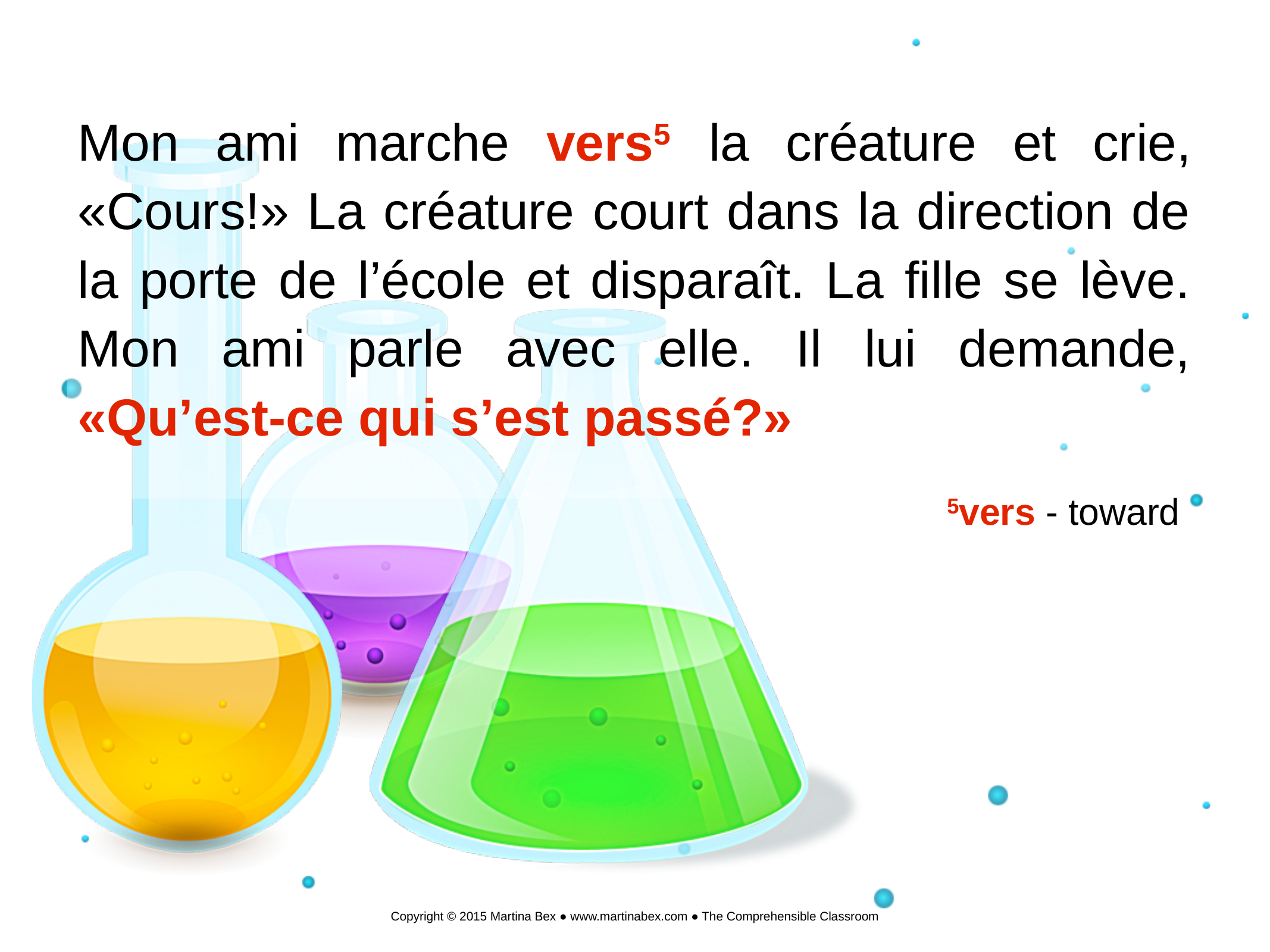

Mon ami marche vers5  la créature et crie, «Cours!» La créature court dans la direction de la porte de l’école et disparaît. La fille se lève. Mon ami parle avec elle. Il lui demande, «Qu’est-ce qui s’est passé?»
5vers - toward
Copyright © 2015 Martina Bex ● www.martinabex.com ● The Comprehensible Classroom